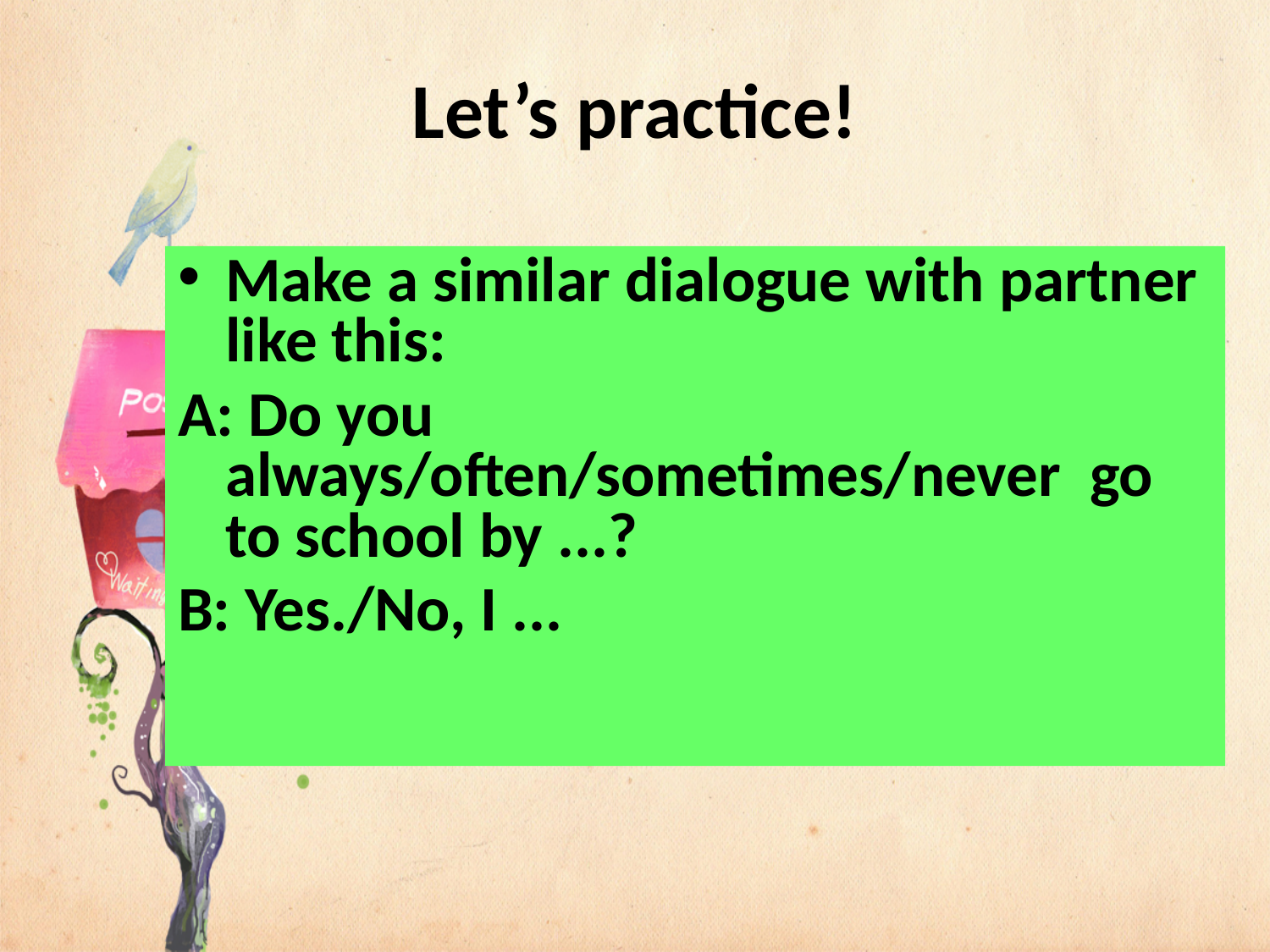

Let’s practice!
Make a similar dialogue with partner like this:
A: Do you always/often/sometimes/never  go to school by ...?
B: Yes./No, I ...